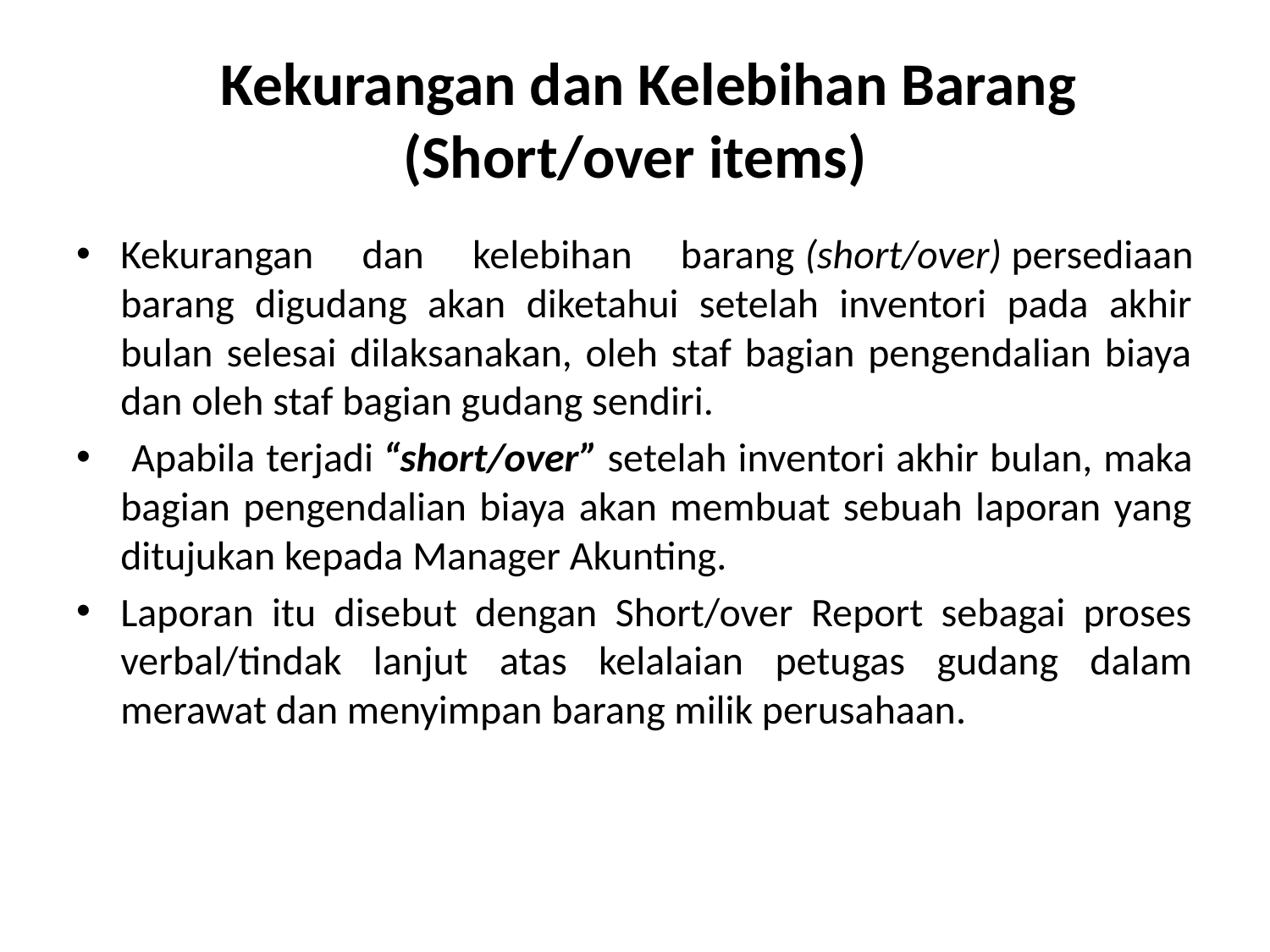

# Kekurangan dan Kelebihan Barang (Short/over items)
Kekurangan dan kelebihan barang (short/over) persediaan barang digudang akan diketahui setelah inventori pada akhir bulan selesai dilaksanakan, oleh staf bagian pengendalian biaya dan oleh staf bagian gudang sendiri.
 Apabila terjadi “short/over” setelah inventori akhir bulan, maka bagian pengendalian biaya akan membuat sebuah laporan yang ditujukan kepada Manager Akunting.
Laporan itu disebut dengan Short/over Report sebagai proses verbal/tindak lanjut atas kelalaian petugas gudang dalam merawat dan menyimpan barang milik perusahaan.